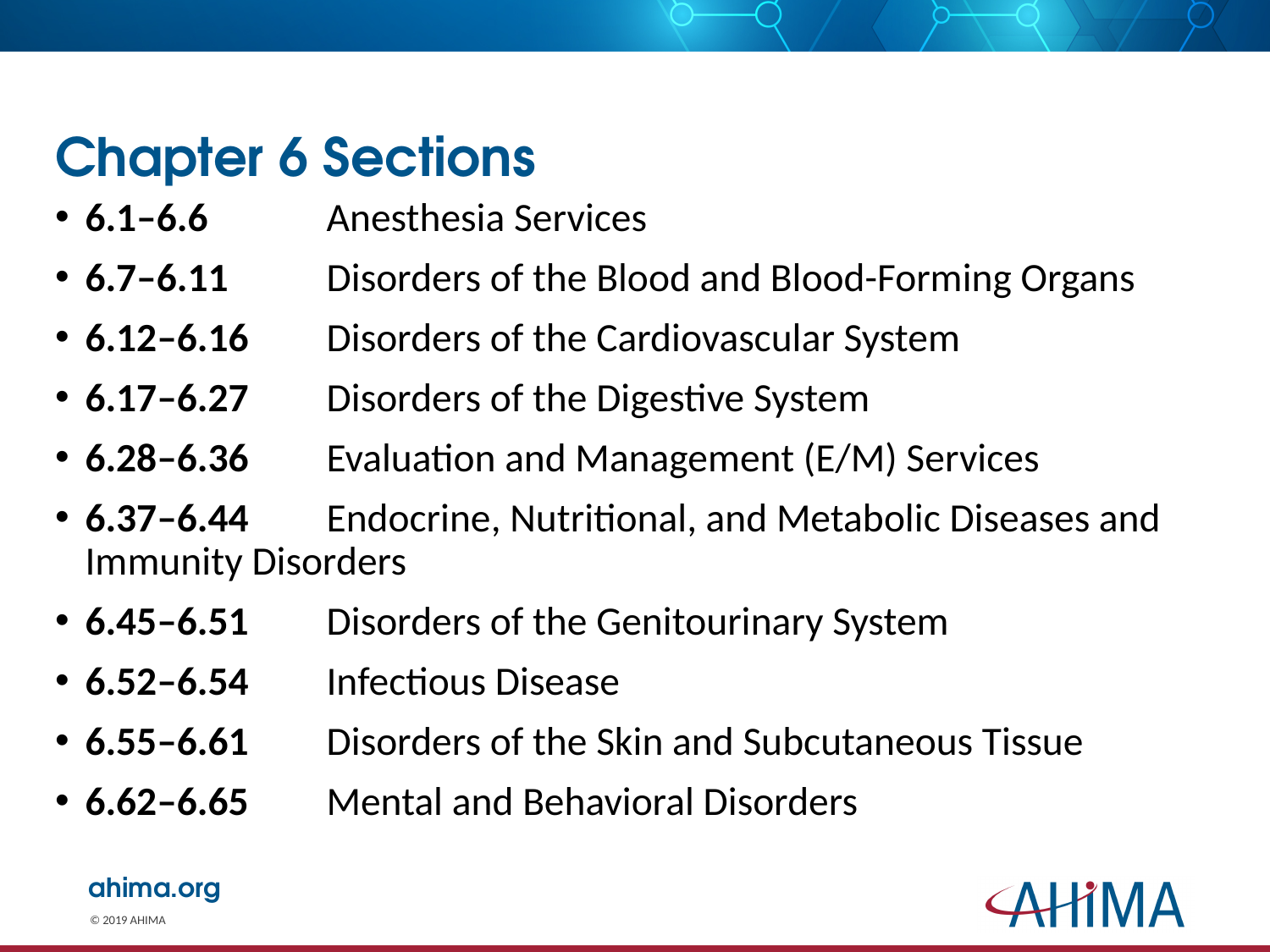

# Chapter 6 Sections
6.1–6.6	Anesthesia Services
6.7–6.11	Disorders of the Blood and Blood-Forming Organs
6.12–6.16	Disorders of the Cardiovascular System
6.17–6.27	Disorders of the Digestive System
6.28–6.36	Evaluation and Management (E/M) Services
6.37–6.44	Endocrine, Nutritional, and Metabolic Diseases and 			Immunity Disorders
6.45–6.51	Disorders of the Genitourinary System
6.52–6.54	Infectious Disease
6.55–6.61	Disorders of the Skin and Subcutaneous Tissue
6.62–6.65	Mental and Behavioral Disorders